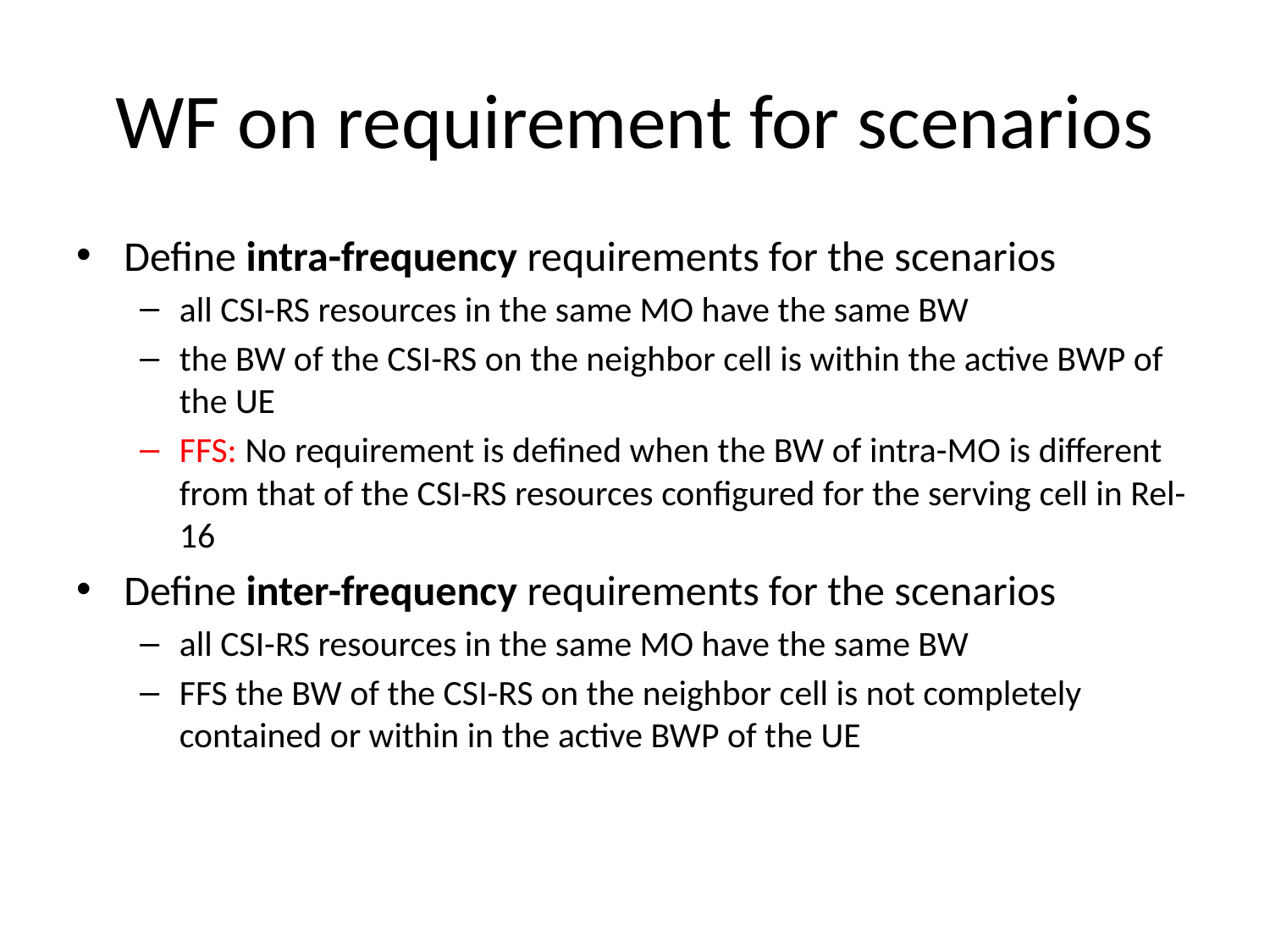

# WF on requirement for scenarios
Define intra-frequency requirements for the scenarios
all CSI-RS resources in the same MO have the same BW
the BW of the CSI-RS on the neighbor cell is within the active BWP of the UE
FFS: No requirement is defined when the BW of intra-MO is different from that of the CSI-RS resources configured for the serving cell in Rel-16
Define inter-frequency requirements for the scenarios
all CSI-RS resources in the same MO have the same BW
FFS the BW of the CSI-RS on the neighbor cell is not completely contained or within in the active BWP of the UE